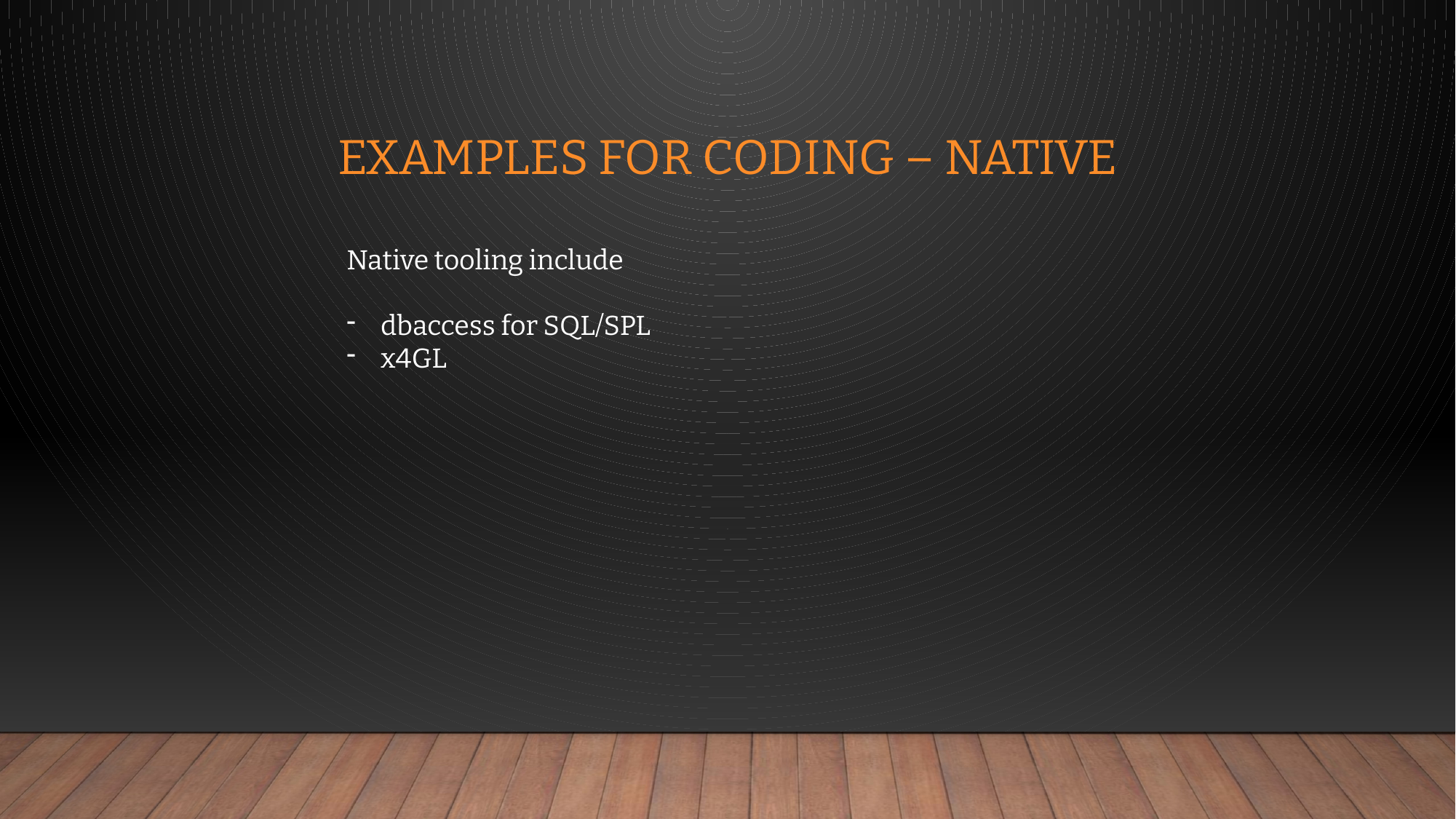

# EXAMPLES FOR CODING – NATIVE
Native tooling include

dbaccess for SQL/SPL
x4GL